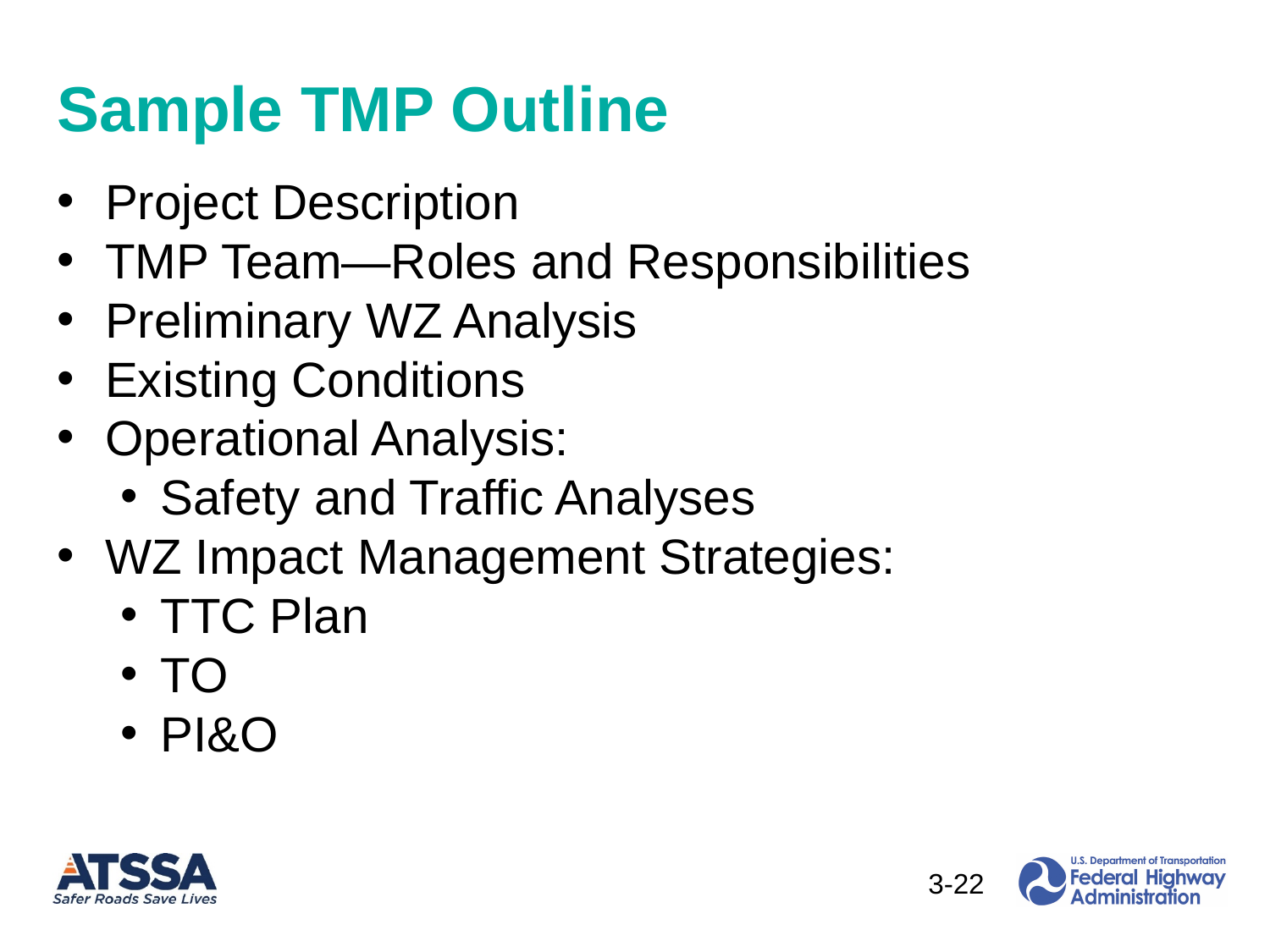

# Sample TMP Outline
Project Description
TMP Team—Roles and Responsibilities
Preliminary WZ Analysis
Existing Conditions
Operational Analysis:
Safety and Traffic Analyses
WZ Impact Management Strategies:
TTC Plan
TO
PI&O